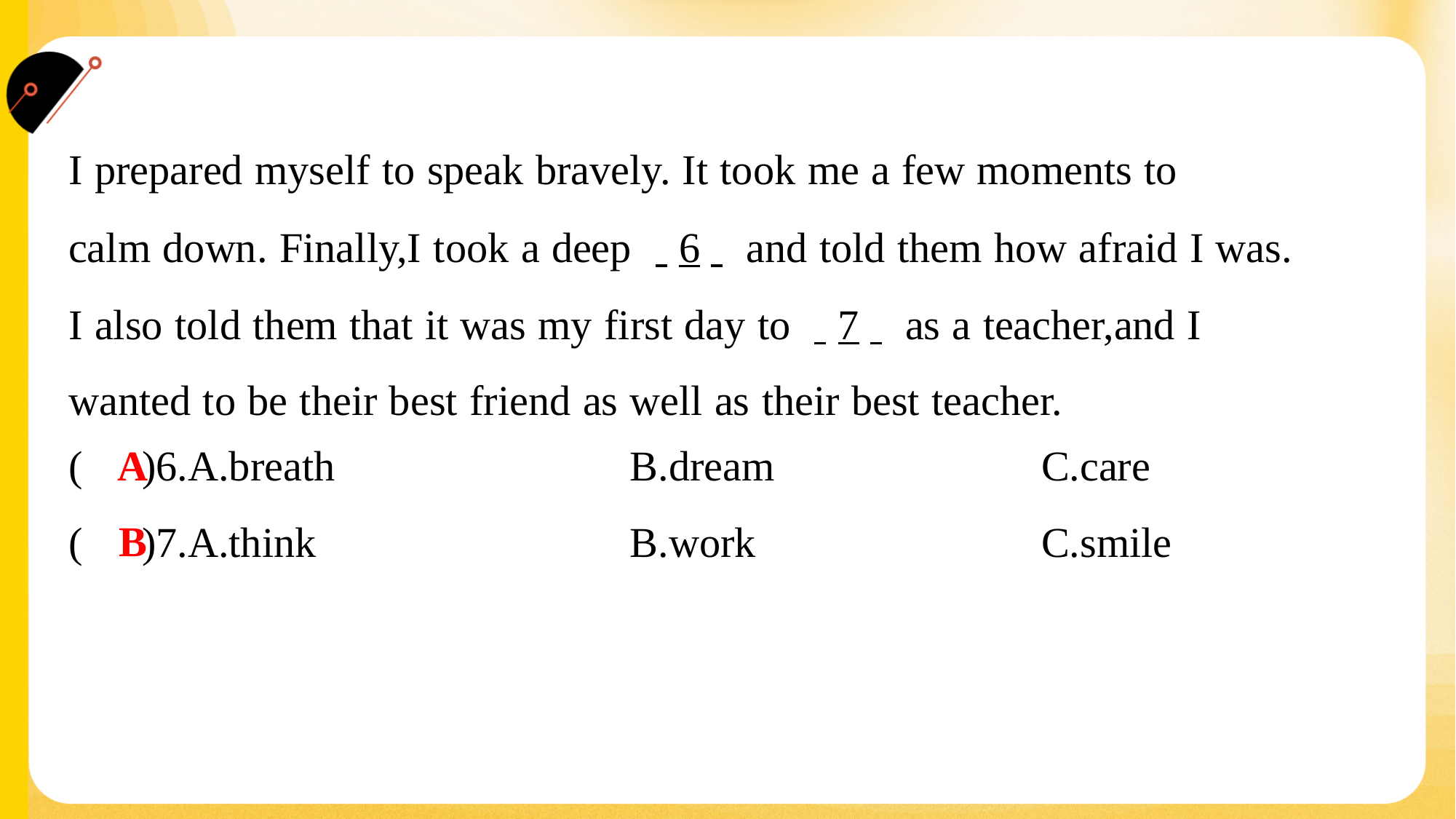

I prepared myself to speak bravely. It took me a few moments to
calm down. Finally,I took a deep . .6. . and told them how afraid I was.
I also told them that it was my first day to . .7. . as a teacher,and I
wanted to be their best friend as well as their best teacher.#2
A
(     )6.A.breath	B.dream	C.care
B
(     )7.A.think	B.work	C.smile